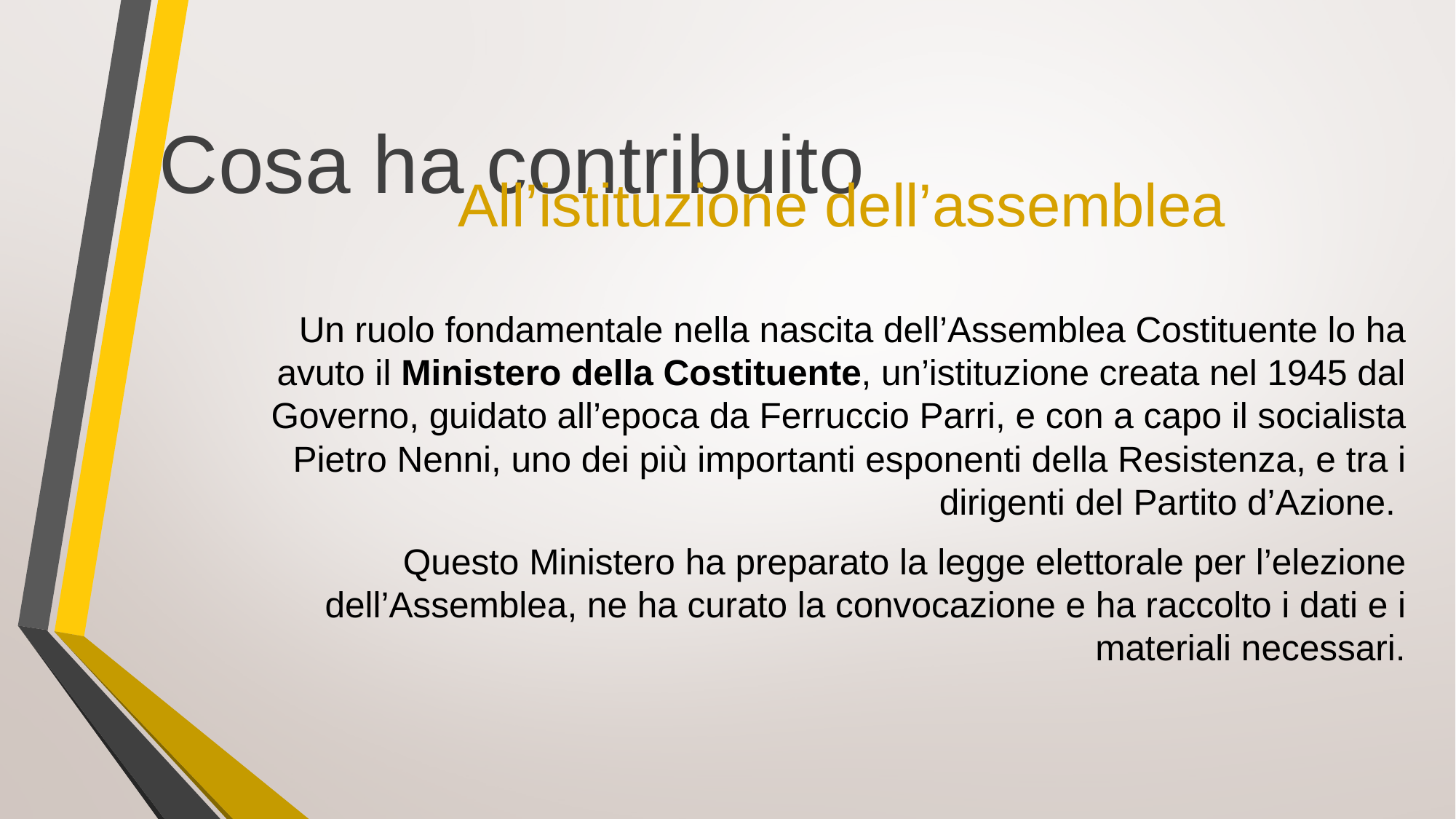

Cosa ha contribuito
All’istituzione dell’assemblea
Un ruolo fondamentale nella nascita dell’Assemblea Costituente lo ha avuto il Ministero della Costituente, un’istituzione creata nel 1945 dal Governo, guidato all’epoca da Ferruccio Parri, e con a capo il socialista Pietro Nenni, uno dei più importanti esponenti della Resistenza, e tra i dirigenti del Partito d’Azione.
Questo Ministero ha preparato la legge elettorale per l’elezione dell’Assemblea, ne ha curato la convocazione e ha raccolto i dati e i materiali necessari.